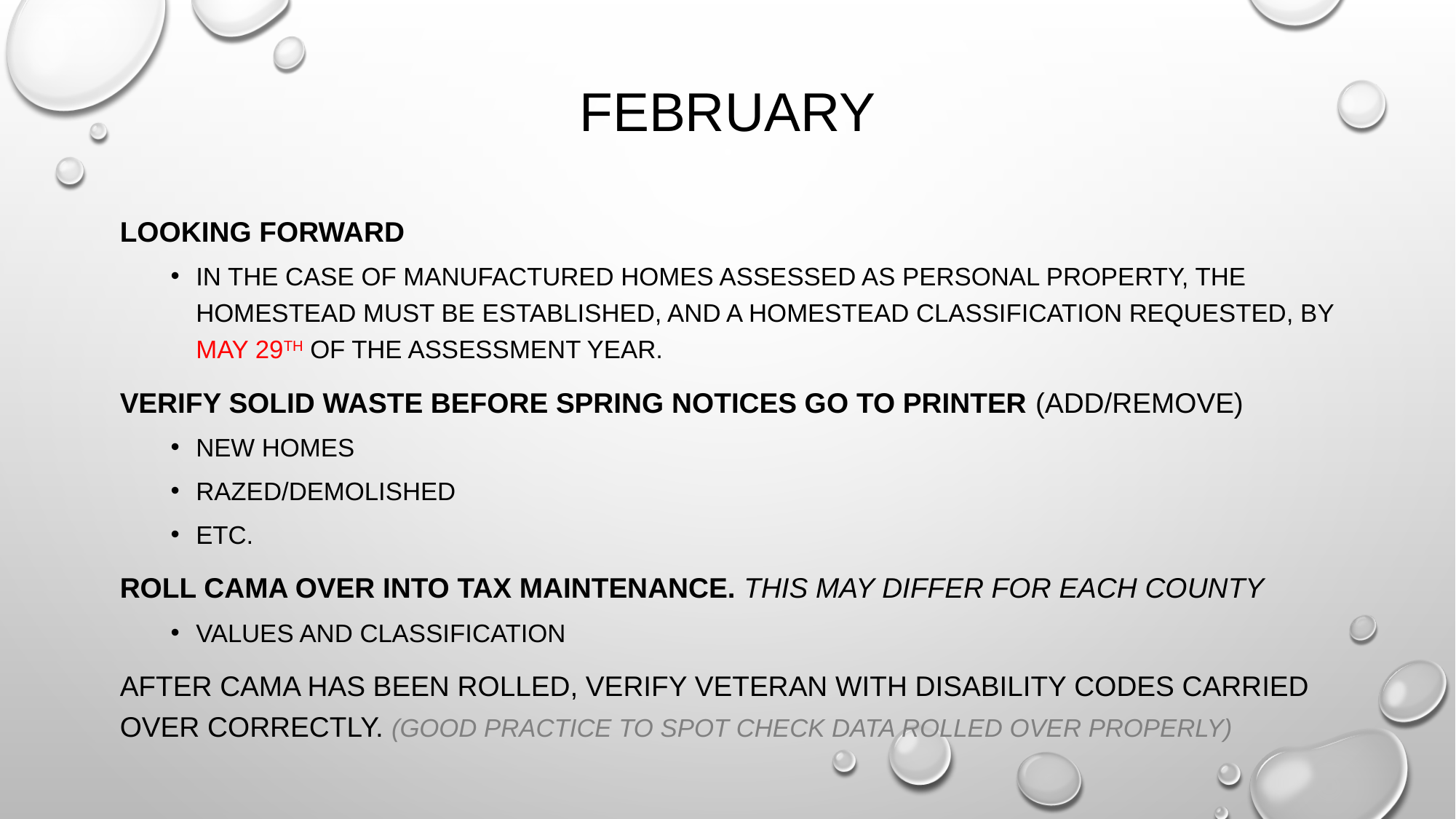

# february
Looking forward
In the case of manufactured homes assessed as personal property, the homestead must be established, and a homestead classification requested, by May 29th of the assessment year.
Verify solid waste before spring notices go to printer (add/remove)
New homes
Razed/demolished
Etc.
Roll cama over into tax maintenance. This may differ for each county
Values and classification
After cama has been rolled, verify veteran with disability codes carried over correctly. (good practice to spot check data rolled over properly)